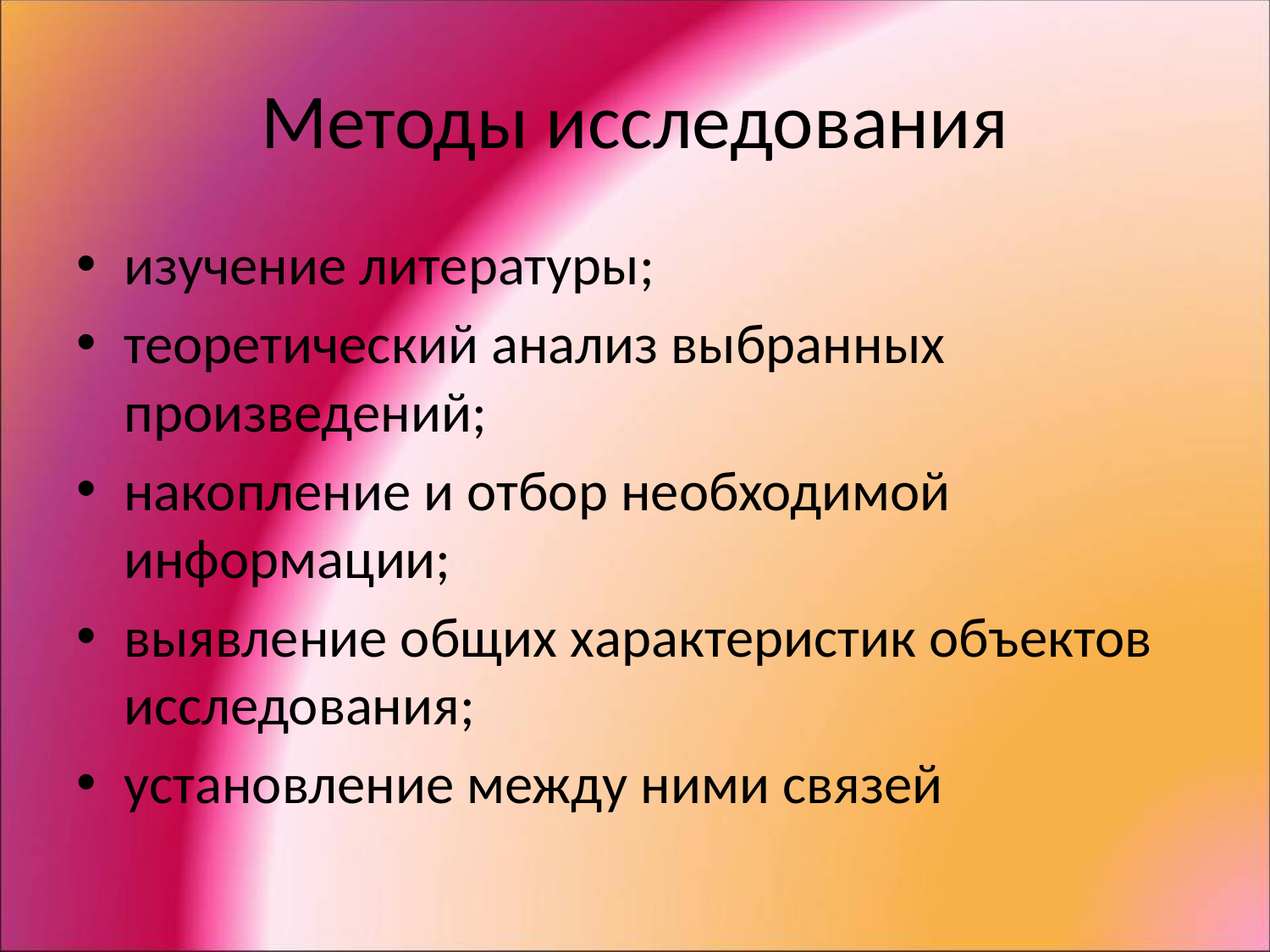

# Методы исследования
изучение литературы;
теоретический анализ выбранных произведений;
накопление и отбор необходимой информации;
выявление общих характеристик объектов исследования;
установление между ними связей